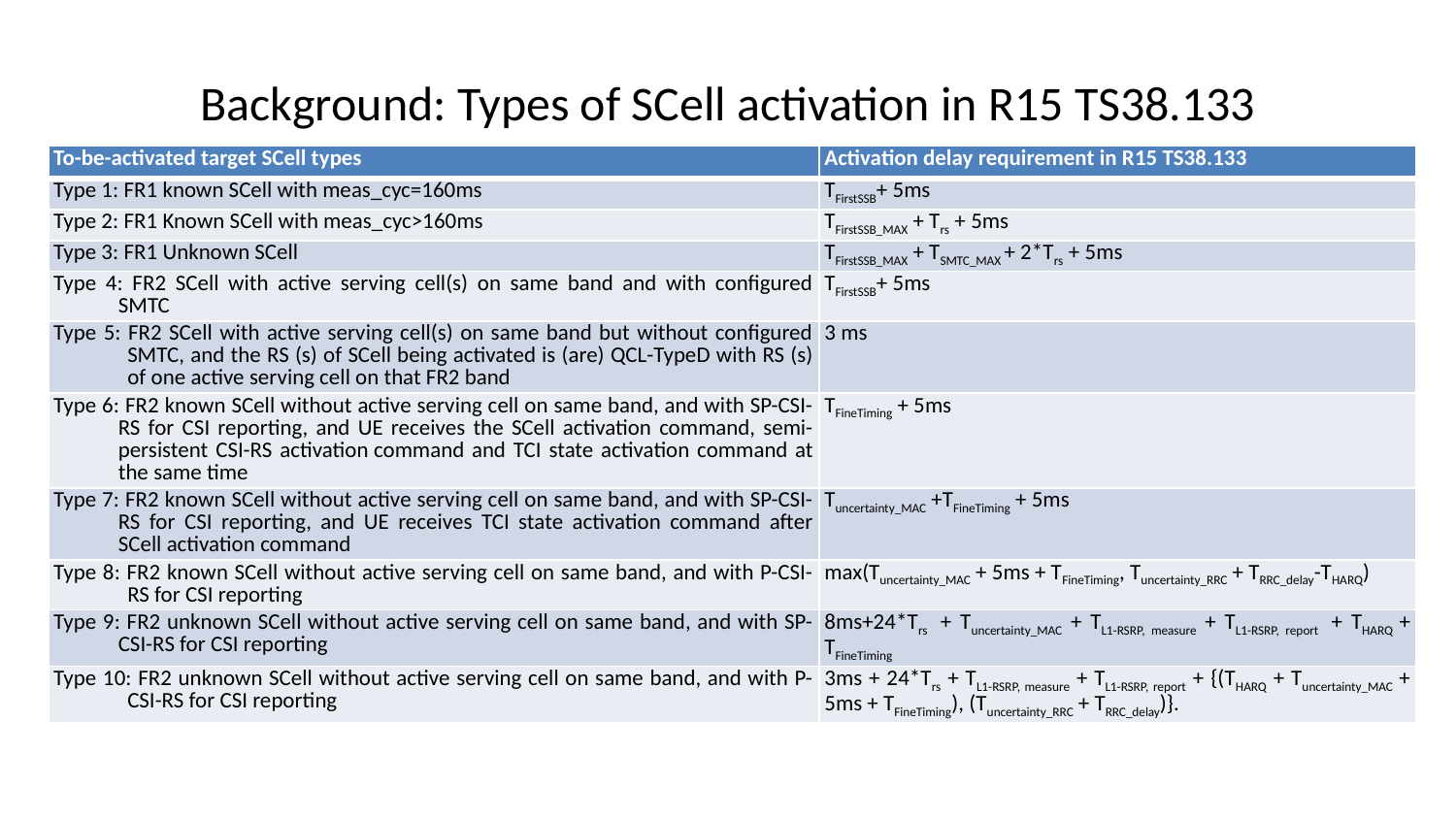

# Background: Types of SCell activation in R15 TS38.133
| To-be-activated target SCell types | Activation delay requirement in R15 TS38.133 |
| --- | --- |
| Type 1: FR1 known SCell with meas\_cyc=160ms | TFirstSSB+ 5ms |
| Type 2: FR1 Known SCell with meas\_cyc>160ms | TFirstSSB\_MAX + Trs + 5ms |
| Type 3: FR1 Unknown SCell | TFirstSSB\_MAX + TSMTC\_MAX + 2\*Trs + 5ms |
| Type 4: FR2 SCell with active serving cell(s) on same band and with configured SMTC | TFirstSSB+ 5ms |
| Type 5: FR2 SCell with active serving cell(s) on same band but without configured SMTC, and the RS (s) of SCell being activated is (are) QCL-TypeD with RS (s) of one active serving cell on that FR2 band | 3 ms |
| Type 6: FR2 known SCell without active serving cell on same band, and with SP-CSI-RS for CSI reporting, and UE receives the SCell activation command, semi-persistent CSI-RS activation command and TCI state activation command at the same time | TFineTiming + 5ms |
| Type 7: FR2 known SCell without active serving cell on same band, and with SP-CSI-RS for CSI reporting, and UE receives TCI state activation command after SCell activation command | Tuncertainty\_MAC +TFineTiming + 5ms |
| Type 8: FR2 known SCell without active serving cell on same band, and with P-CSI-RS for CSI reporting | max(Tuncertainty\_MAC + 5ms + TFineTiming, Tuncertainty\_RRC + TRRC\_delay-THARQ) |
| Type 9: FR2 unknown SCell without active serving cell on same band, and with SP-CSI-RS for CSI reporting | 8ms+24\*Trs + Tuncertainty\_MAC + TL1-RSRP, measure + TL1-RSRP, report + THARQ + TFineTiming |
| Type 10: FR2 unknown SCell without active serving cell on same band, and with P-CSI-RS for CSI reporting | 3ms + 24\*Trs + TL1-RSRP, measure + TL1-RSRP, report + {(THARQ + Tuncertainty\_MAC + 5ms + TFineTiming), (Tuncertainty\_RRC + TRRC\_delay)}. |